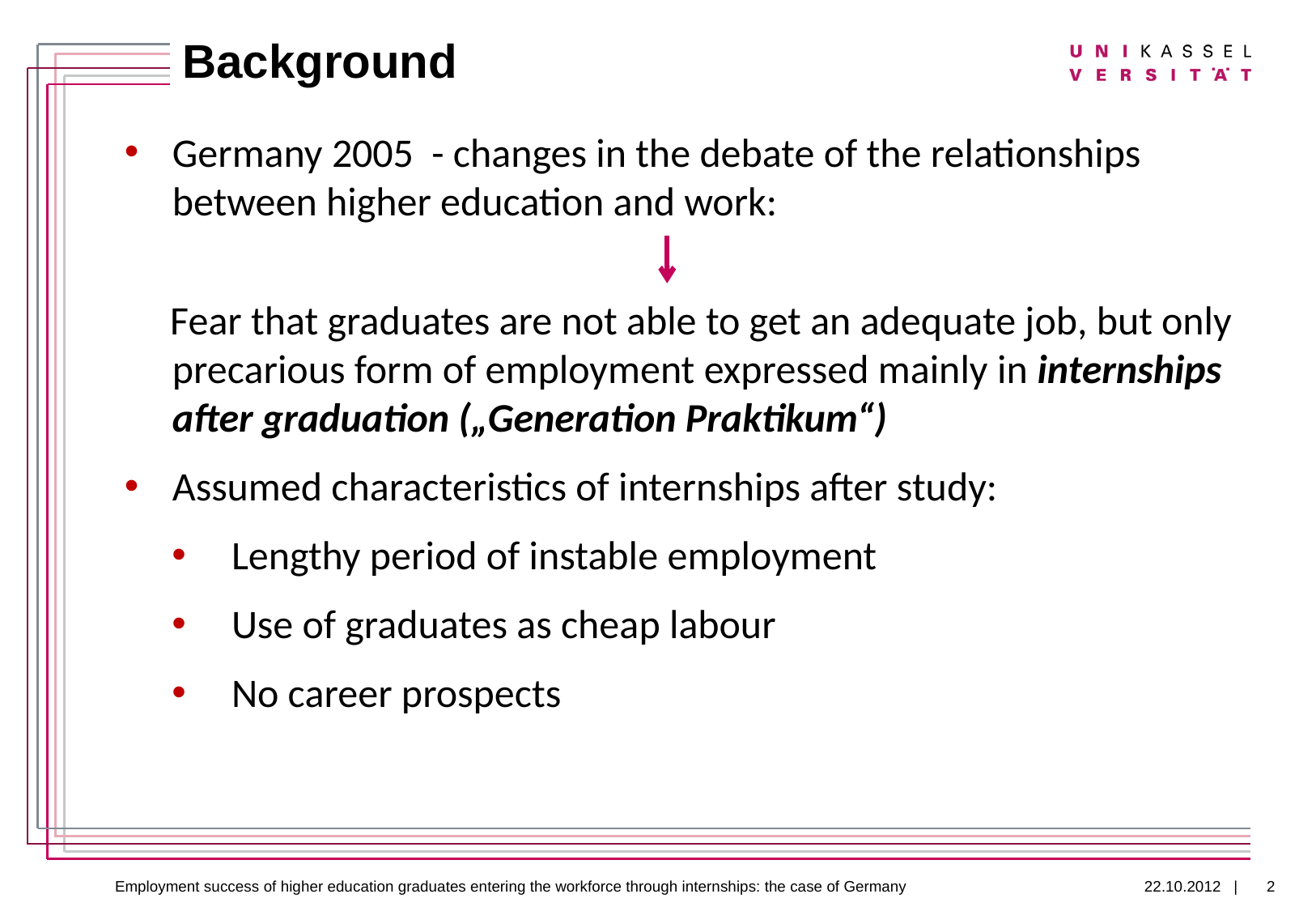

# Background
Germany 2005  - changes in the debate of the relationships between higher education and work:

     Fear that graduates are not able to get an adequate job, but only precarious form of employment expressed mainly in internships after graduation („Generation Praktikum“)
Assumed characteristics of internships after study:
Lengthy period of instable employment
Use of graduates as cheap labour
No career prospects
2